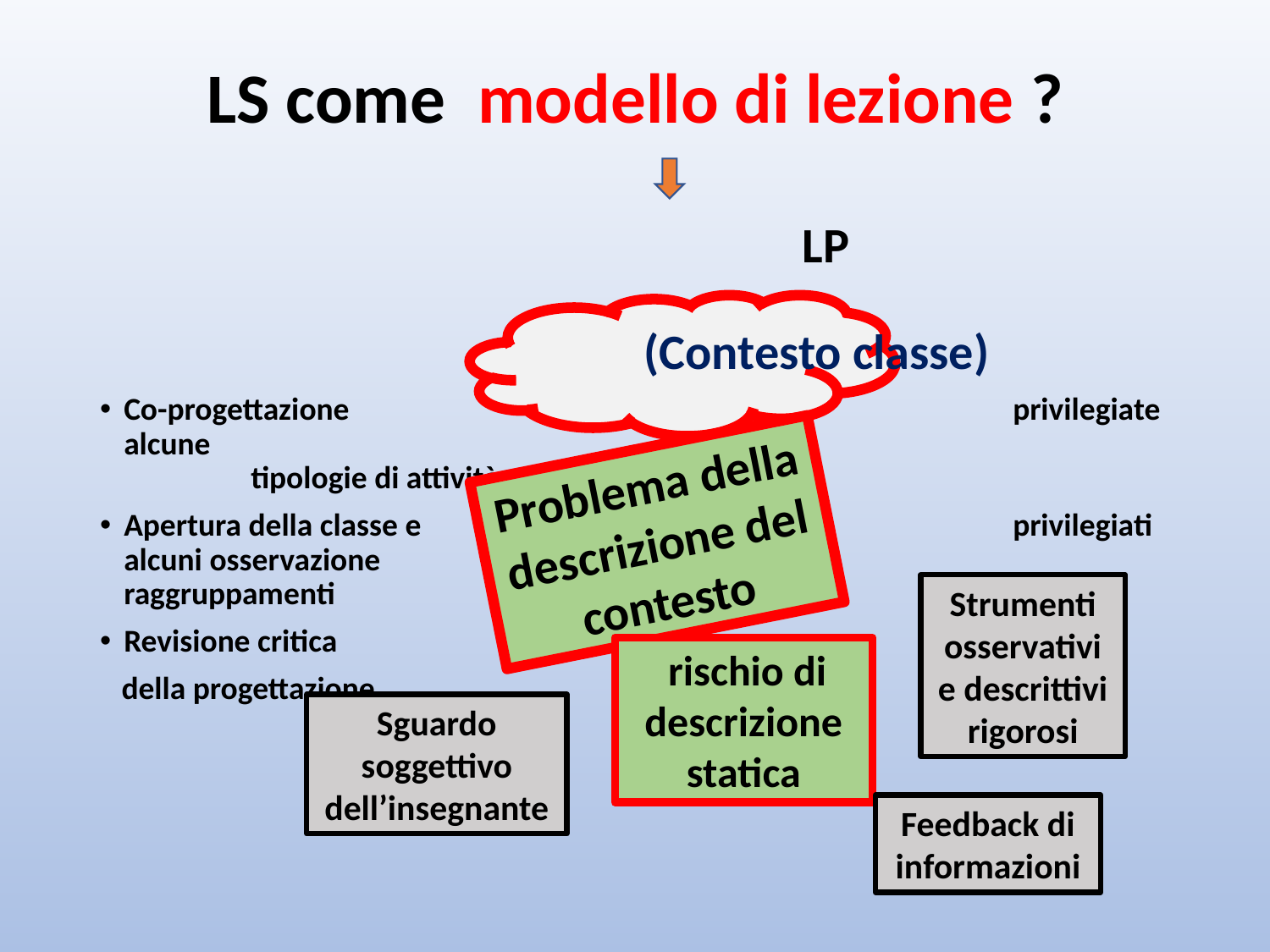

LS come  modello di lezione ?

					      LP

				     (Contesto classe)
Co-progettazione  						privilegiate alcune 									tipologie di attività
Apertura della classe e					privilegiati alcuni osservazione						raggruppamenti
Revisione critica
   della progettazione

Problema della descrizione del contesto
Strumenti osservativi e descrittivi rigorosi
 rischio di descrizione
statica
Sguardo soggettivo
dell’insegnante
Feedback di informazioni